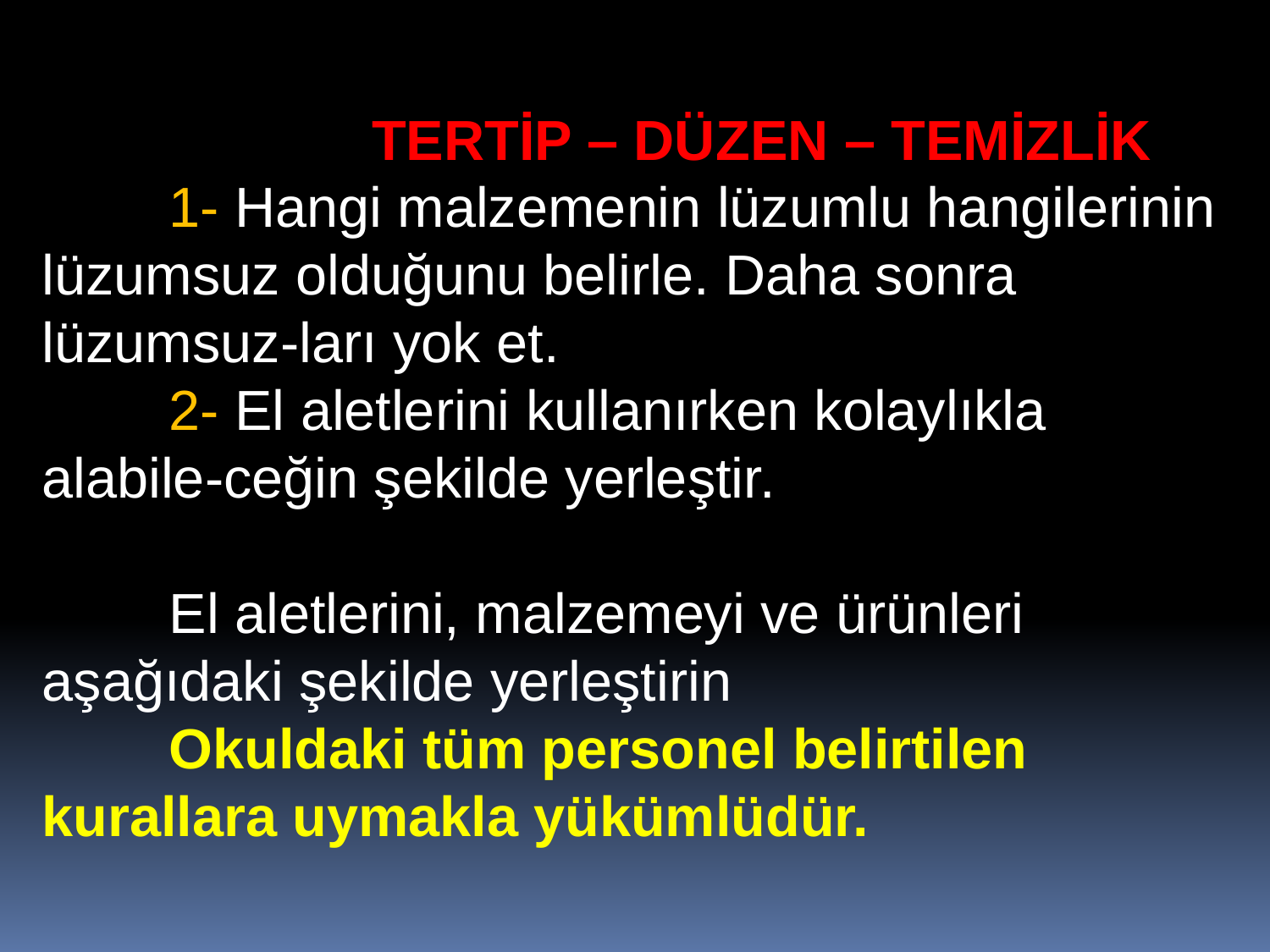

TERTİP – DÜZEN – TEMİZLİK
	1- Hangi malzemenin lüzumlu hangilerinin lüzumsuz olduğunu belirle. Daha sonra lüzumsuz-ları yok et.
	2- El aletlerini kullanırken kolaylıkla alabile-ceğin şekilde yerleştir.

	El aletlerini, malzemeyi ve ürünleri aşağıdaki şekilde yerleştirin
	Okuldaki tüm personel belirtilen kurallara uymakla yükümlüdür.